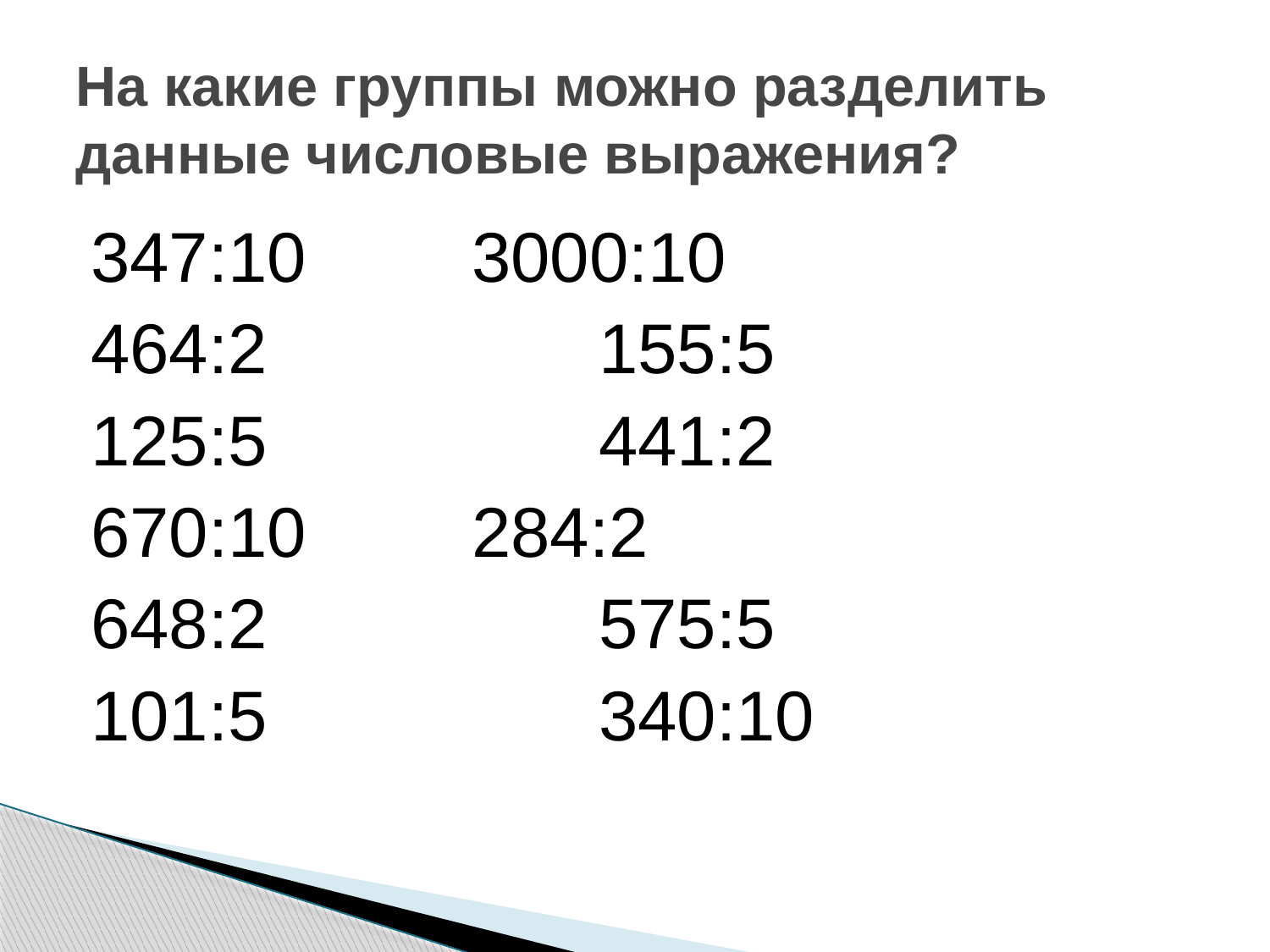

# На какие группы можно разделить данные числовые выражения?
347:10		3000:10
464:2			155:5
125:5			441:2
670:10		284:2
648:2			575:5
101:5			340:10